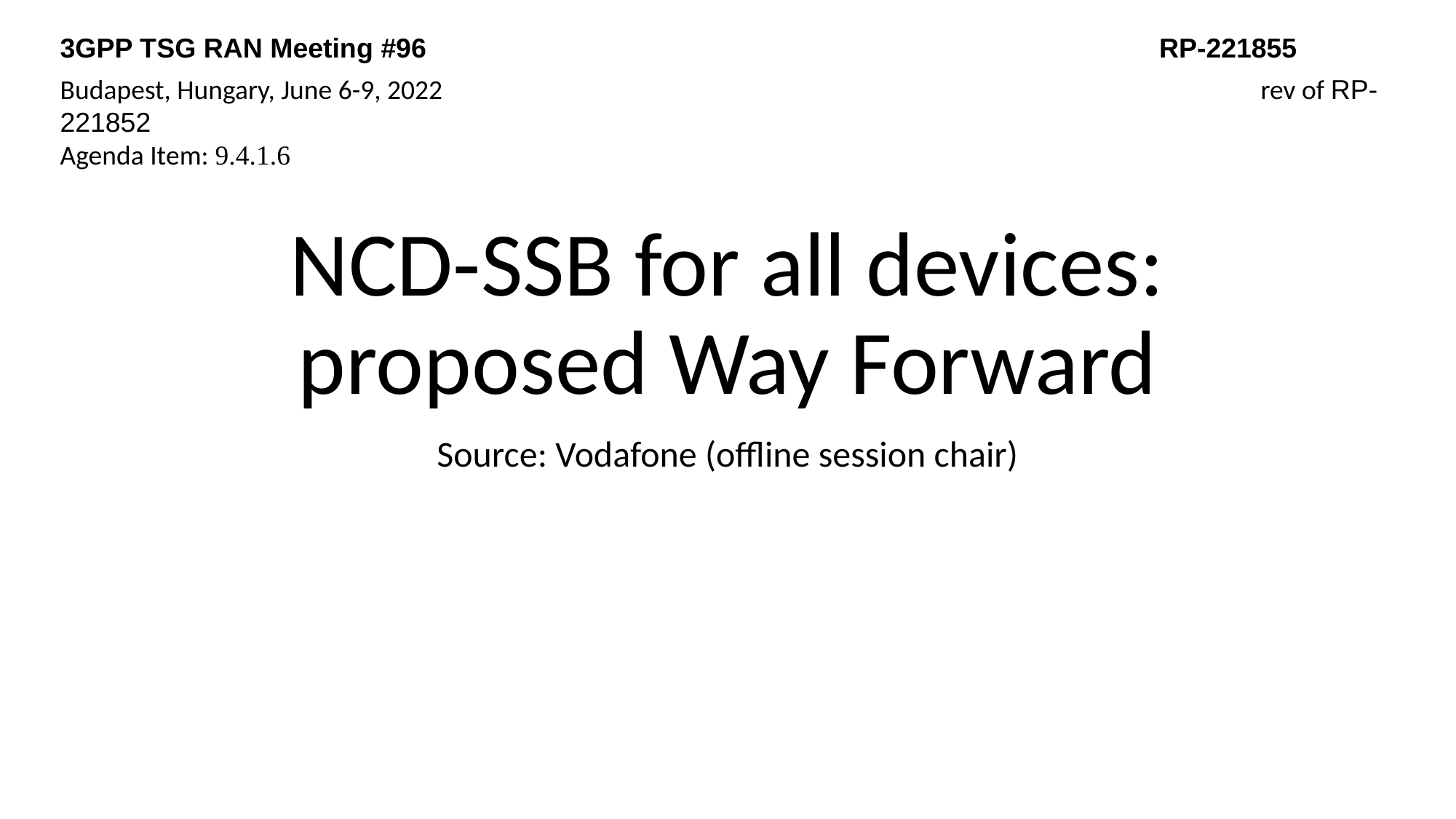

3GPP TSG RAN Meeting #96						 RP-221855
Budapest, Hungary, June 6-9, 2022							rev of RP-221852
Agenda Item: 9.4.1.6
# NCD-SSB for all devices: proposed Way Forward
Source: Vodafone (offline session chair)